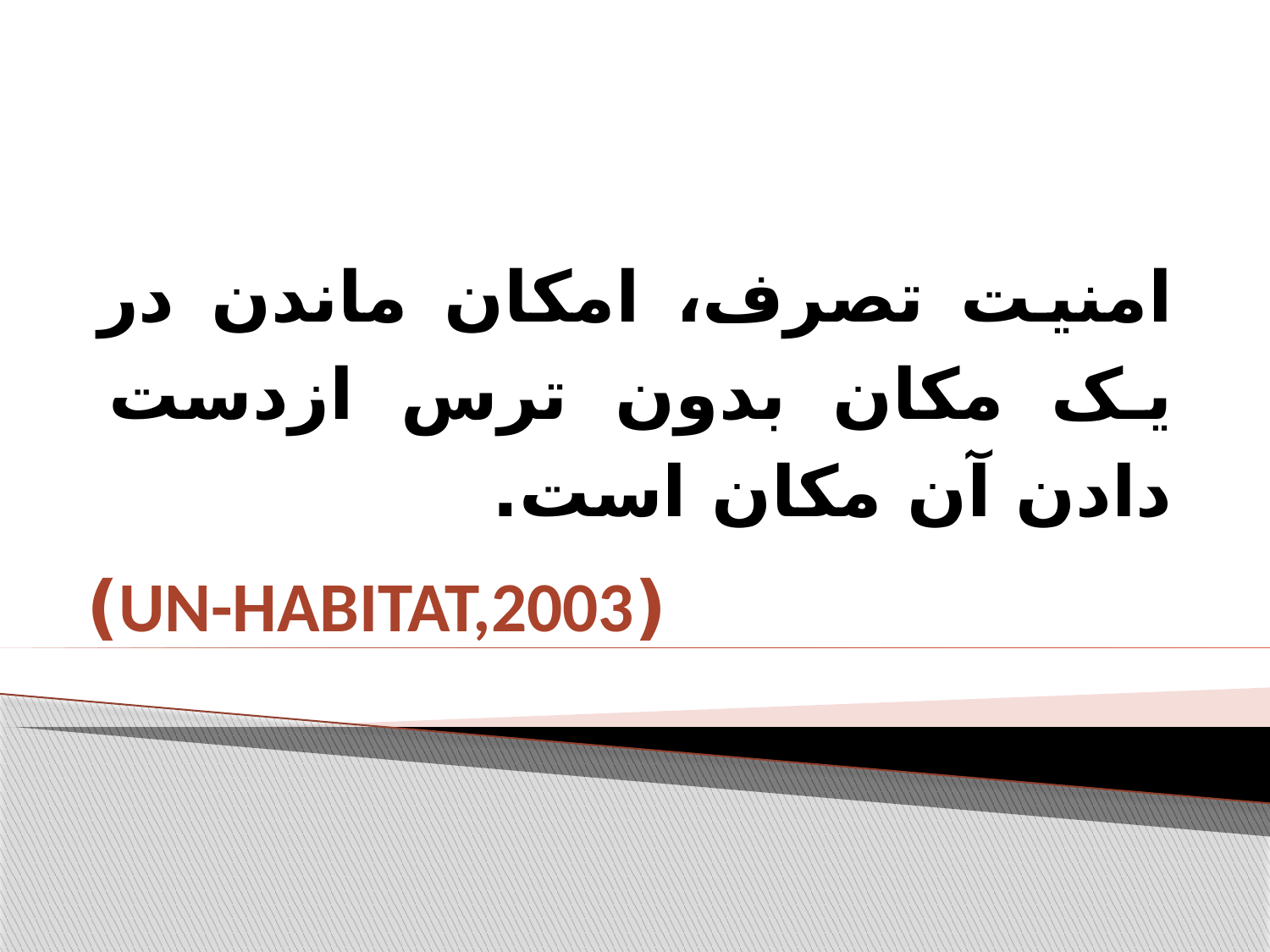

امنیت تصرف، امکان ماندن در یک مکان بدون ترس ازدست دادن آن مکان است.
 (UN-HABITAT,2003)